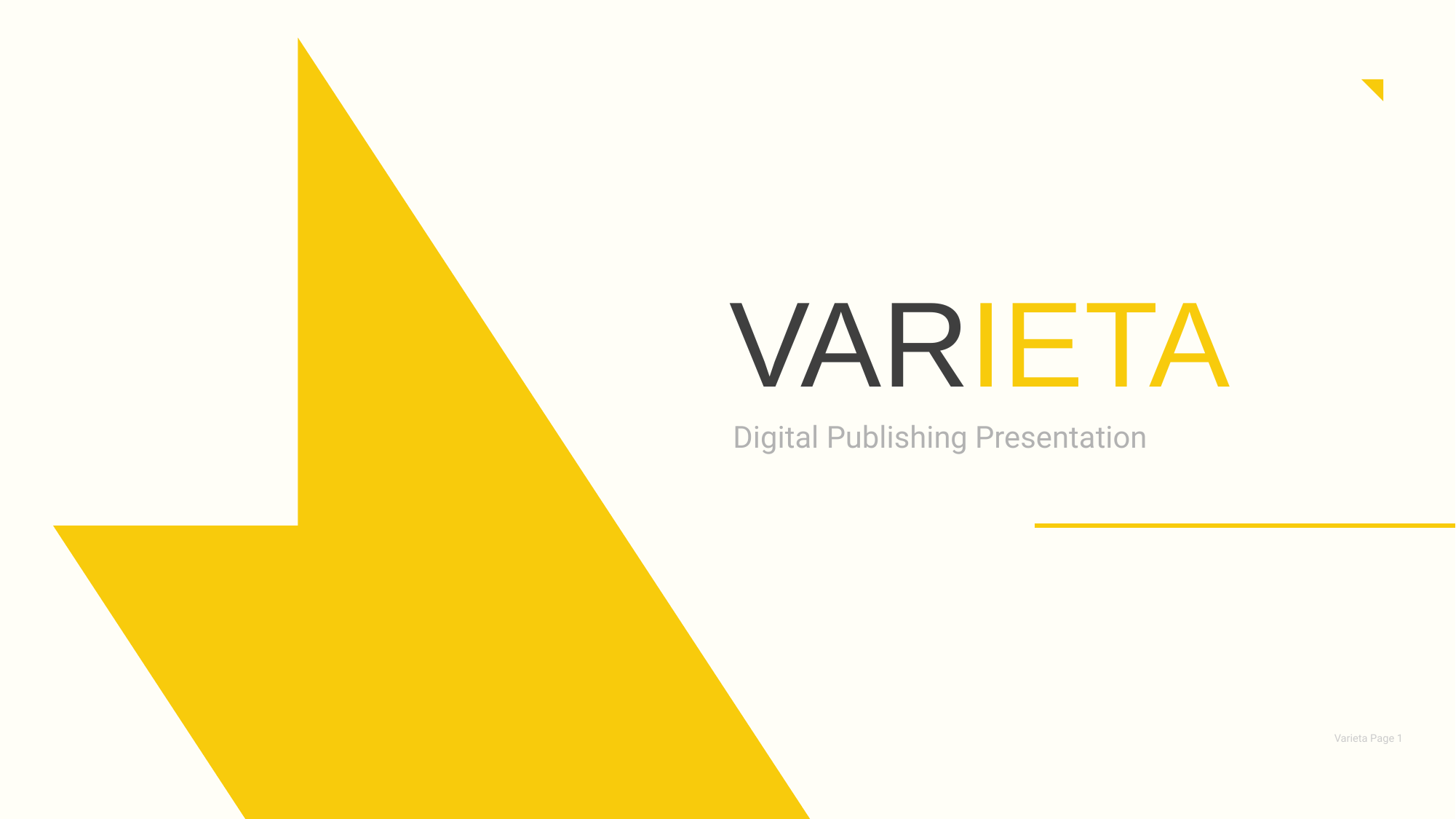

VARIETA
Digital Publishing Presentation
Varieta Page 1